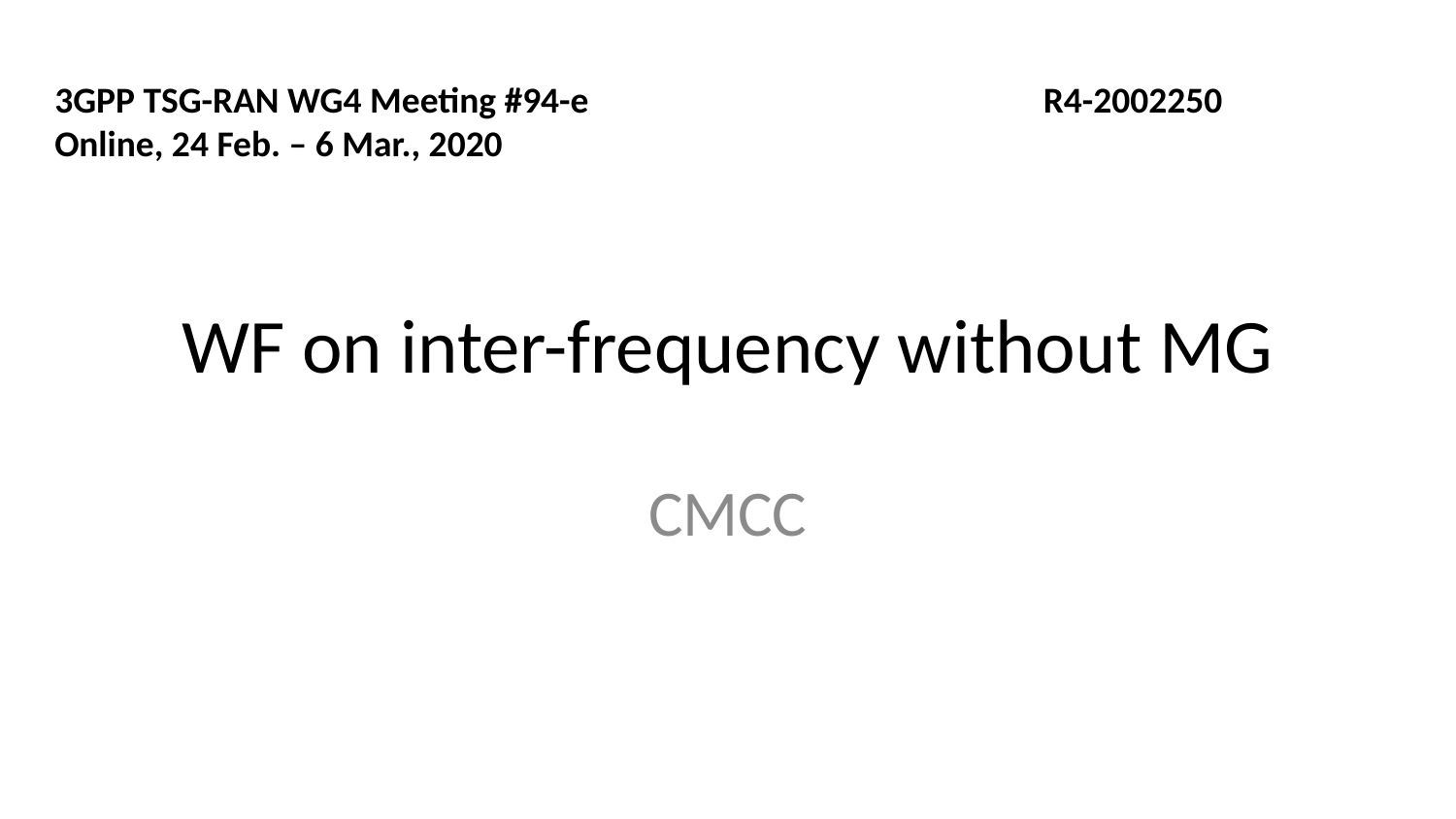

3GPP TSG-RAN WG4 Meeting #94-e                             	              R4-2002250
Online, 24 Feb. – 6 Mar., 2020

# WF on inter-frequency without MG
CMCC